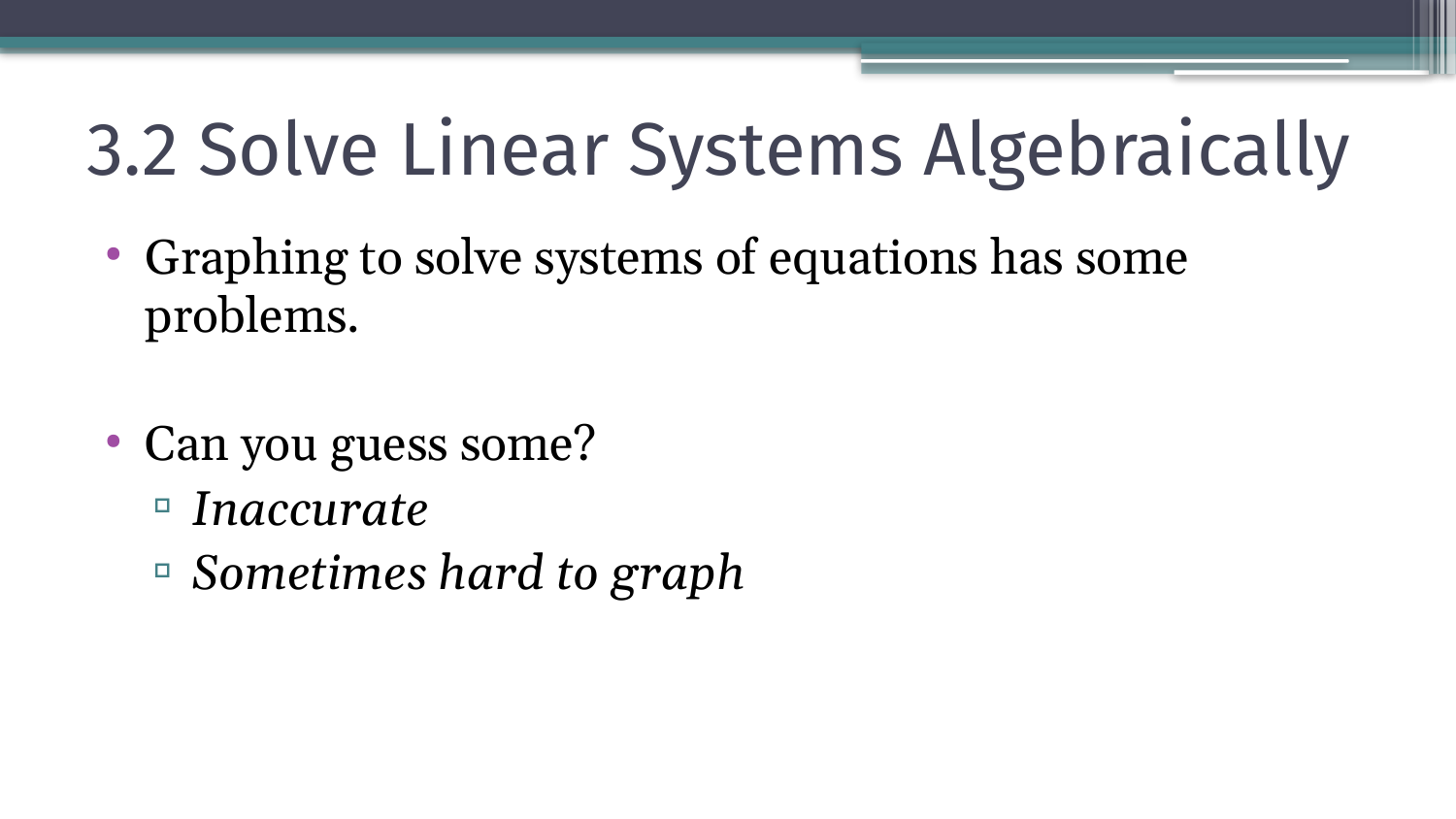

# 3.2 Solve Linear Systems Algebraically
Graphing to solve systems of equations has some problems.

Can you guess some?
Inaccurate
Sometimes hard to graph